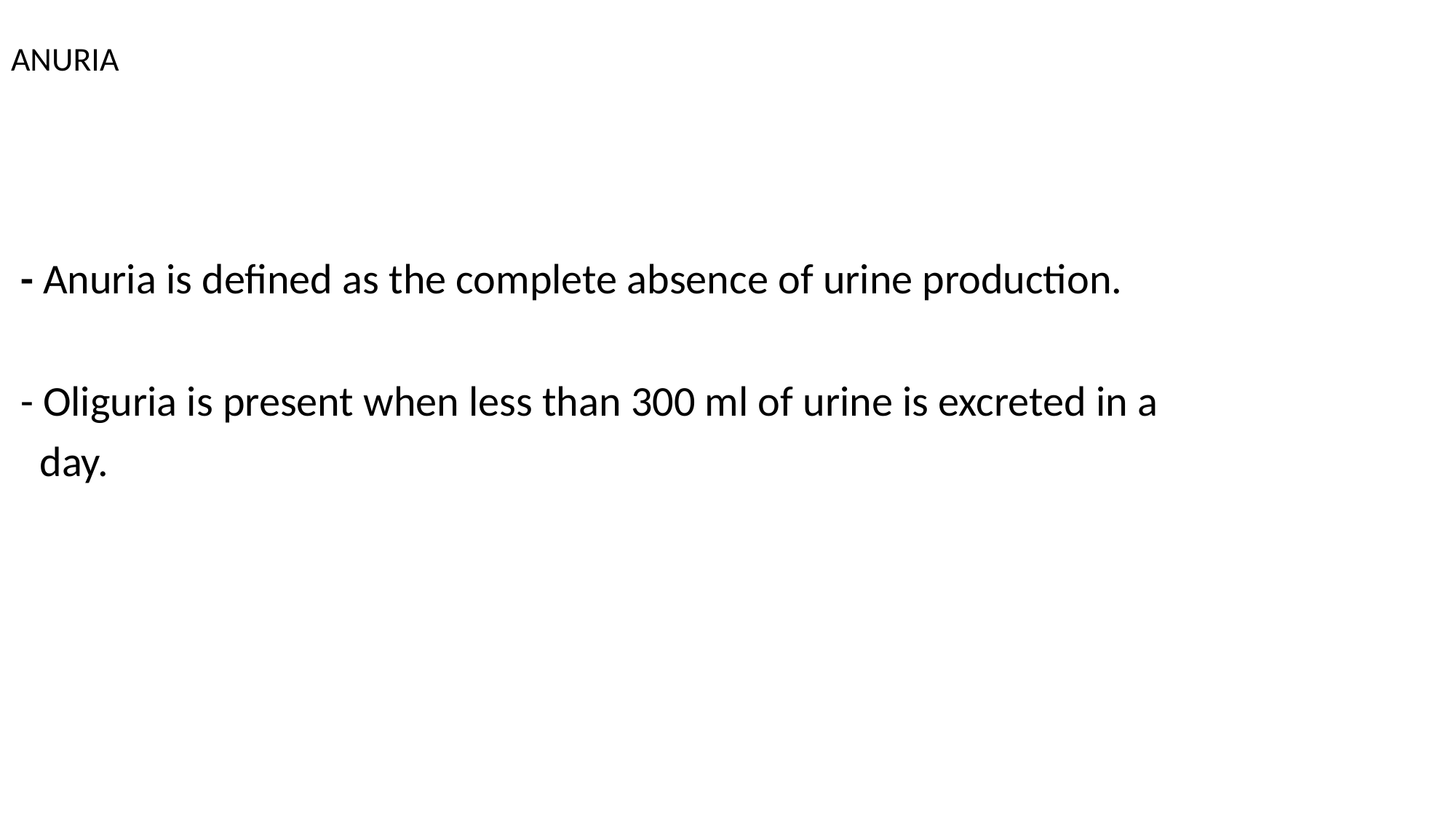

# ANURIA

 - Anuria is defined as the complete absence of urine production.

 - Oliguria is present when less than 300 ml of urine is excreted in a
   day.